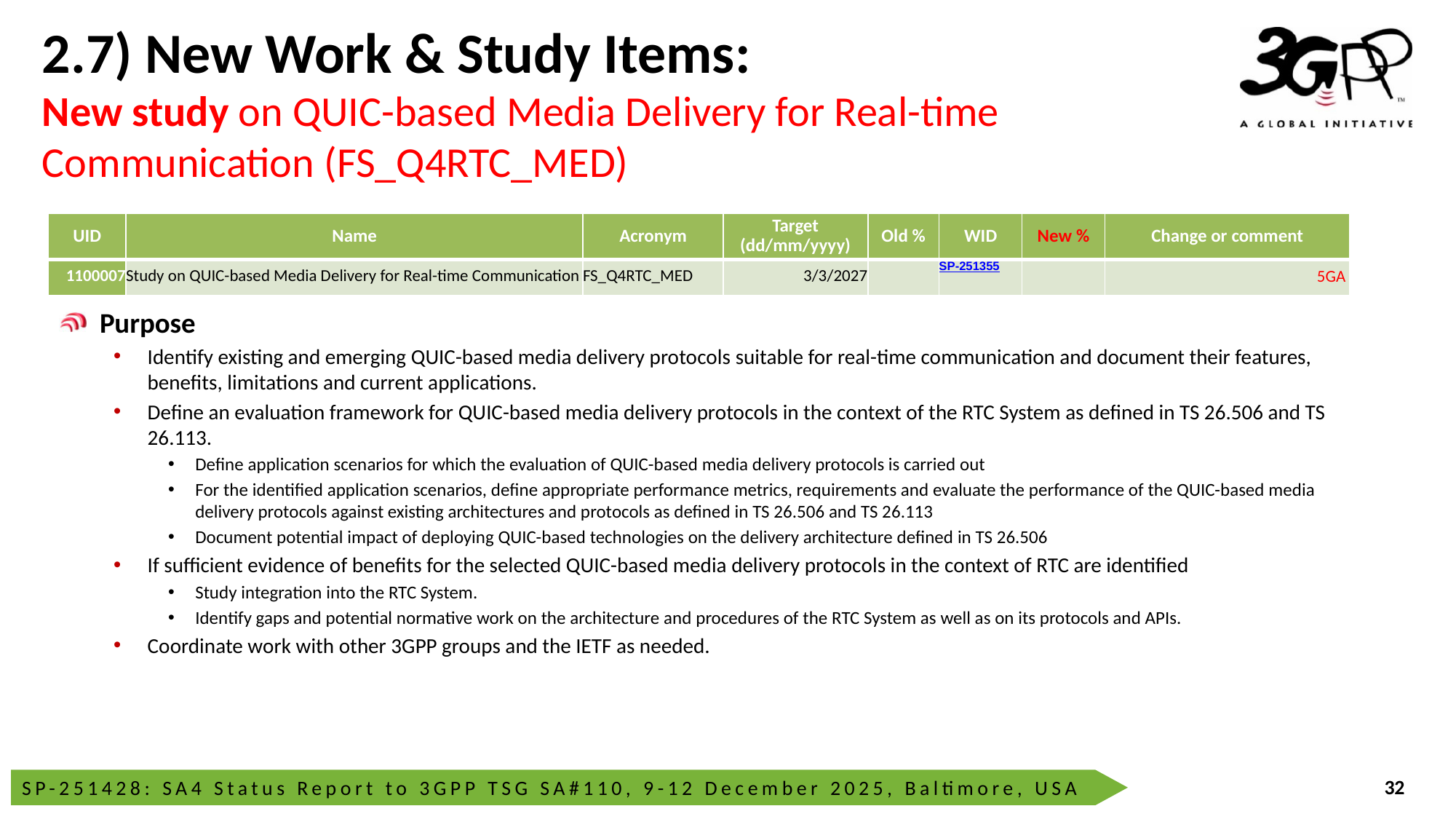

# 2.7) New Work & Study Items: New study on QUIC-based Media Delivery for Real-time Communication (FS_Q4RTC_MED)
| UID | Name | Acronym | Target (dd/mm/yyyy) | Old % | WID | New % | Change or comment |
| --- | --- | --- | --- | --- | --- | --- | --- |
| 1100007 | Study on QUIC-based Media Delivery for Real-time Communication | FS\_Q4RTC\_MED | 3/3/2027 |  | SP-251355 |  | 5GA |
Purpose
Identify existing and emerging QUIC-based media delivery protocols suitable for real-time communication and document their features, benefits, limitations and current applications.
Define an evaluation framework for QUIC-based media delivery protocols in the context of the RTC System as defined in TS 26.506 and TS 26.113.
Define application scenarios for which the evaluation of QUIC-based media delivery protocols is carried out
For the identified application scenarios, define appropriate performance metrics, requirements and evaluate the performance of the QUIC-based media delivery protocols against existing architectures and protocols as defined in TS 26.506 and TS 26.113
Document potential impact of deploying QUIC-based technologies on the delivery architecture defined in TS 26.506
If sufficient evidence of benefits for the selected QUIC-based media delivery protocols in the context of RTC are identified
Study integration into the RTC System.
Identify gaps and potential normative work on the architecture and procedures of the RTC System as well as on its protocols and APIs.
Coordinate work with other 3GPP groups and the IETF as needed.